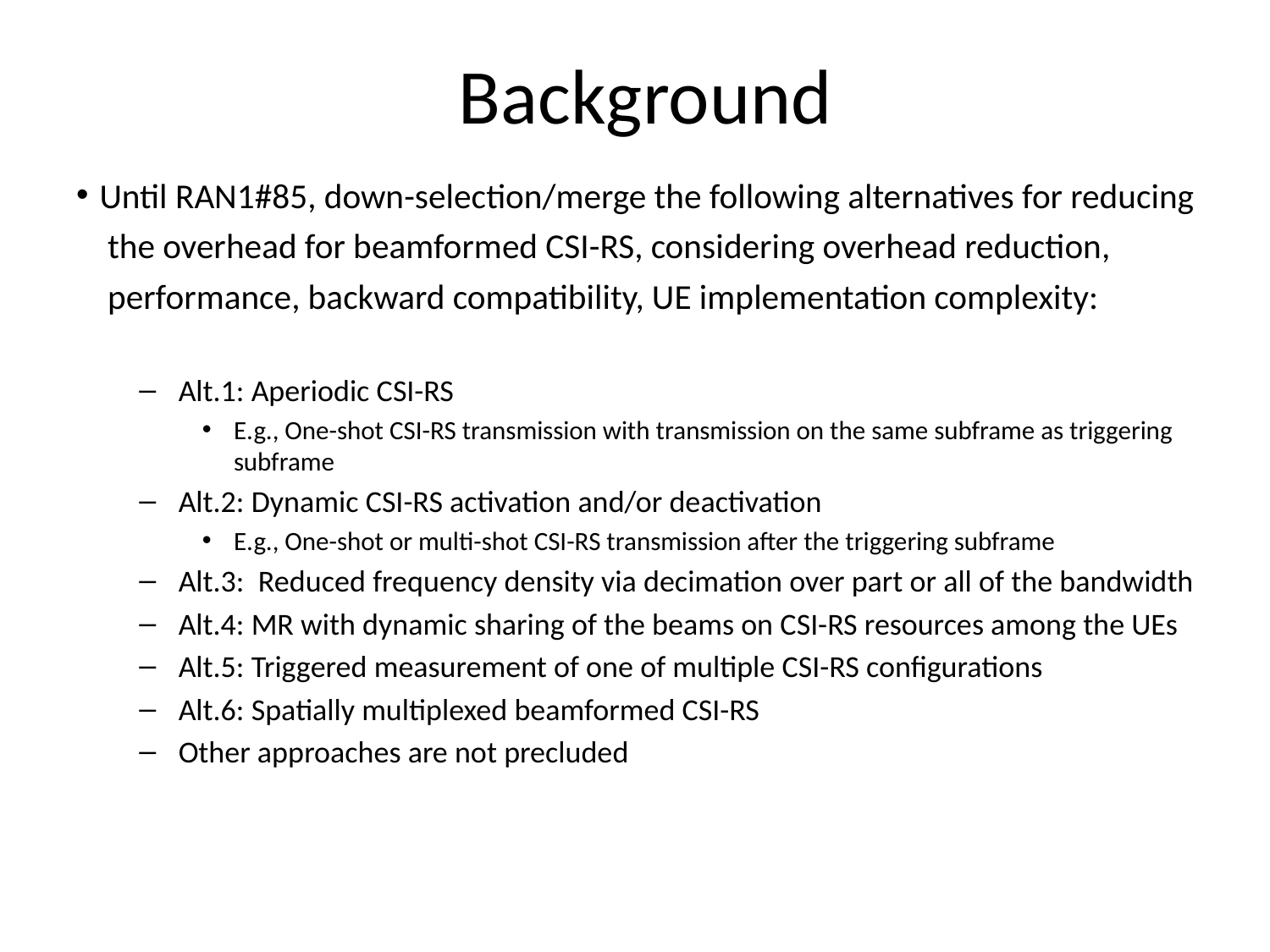

# Background
  Until RAN1#85, down-selection/merge the following alternatives for reducing
    the overhead for beamformed CSI-RS, considering overhead reduction,
    performance, backward compatibility, UE implementation complexity:

Alt.1: Aperiodic CSI-RS
E.g., One-shot CSI-RS transmission with transmission on the same subframe as triggering subframe
Alt.2: Dynamic CSI-RS activation and/or deactivation
E.g., One-shot or multi-shot CSI-RS transmission after the triggering subframe
Alt.3:  Reduced frequency density via decimation over part or all of the bandwidth
Alt.4: MR with dynamic sharing of the beams on CSI-RS resources among the UEs
Alt.5: Triggered measurement of one of multiple CSI-RS configurations
Alt.6: Spatially multiplexed beamformed CSI-RS
Other approaches are not precluded